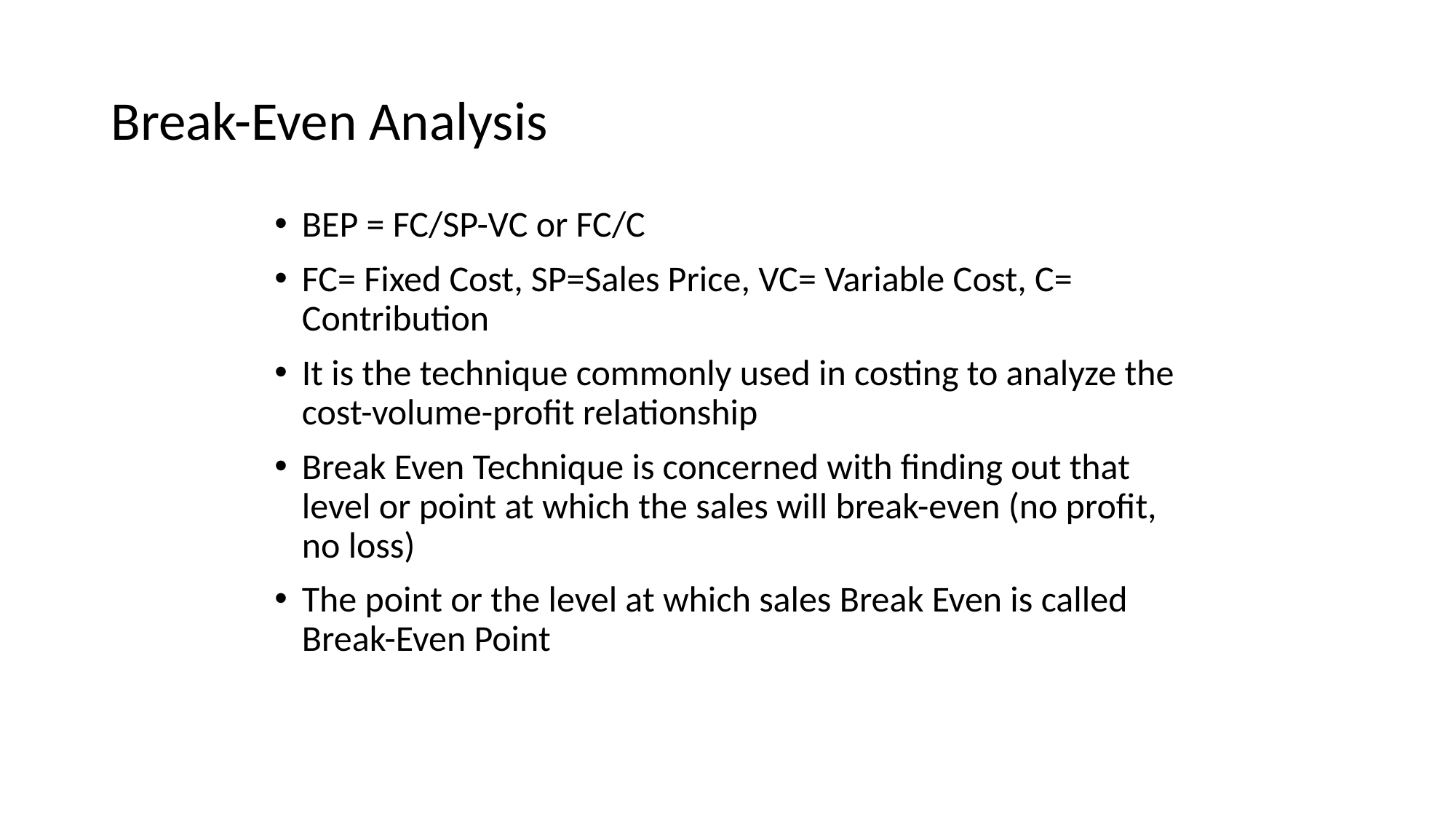

# Break-Even Analysis
BEP = FC/SP-VC or FC/C
FC= Fixed Cost, SP=Sales Price, VC= Variable Cost, C= Contribution
It is the technique commonly used in costing to analyze the cost-volume-profit relationship
Break Even Technique is concerned with finding out that level or point at which the sales will break-even (no profit, no loss)
The point or the level at which sales Break Even is called Break-Even Point